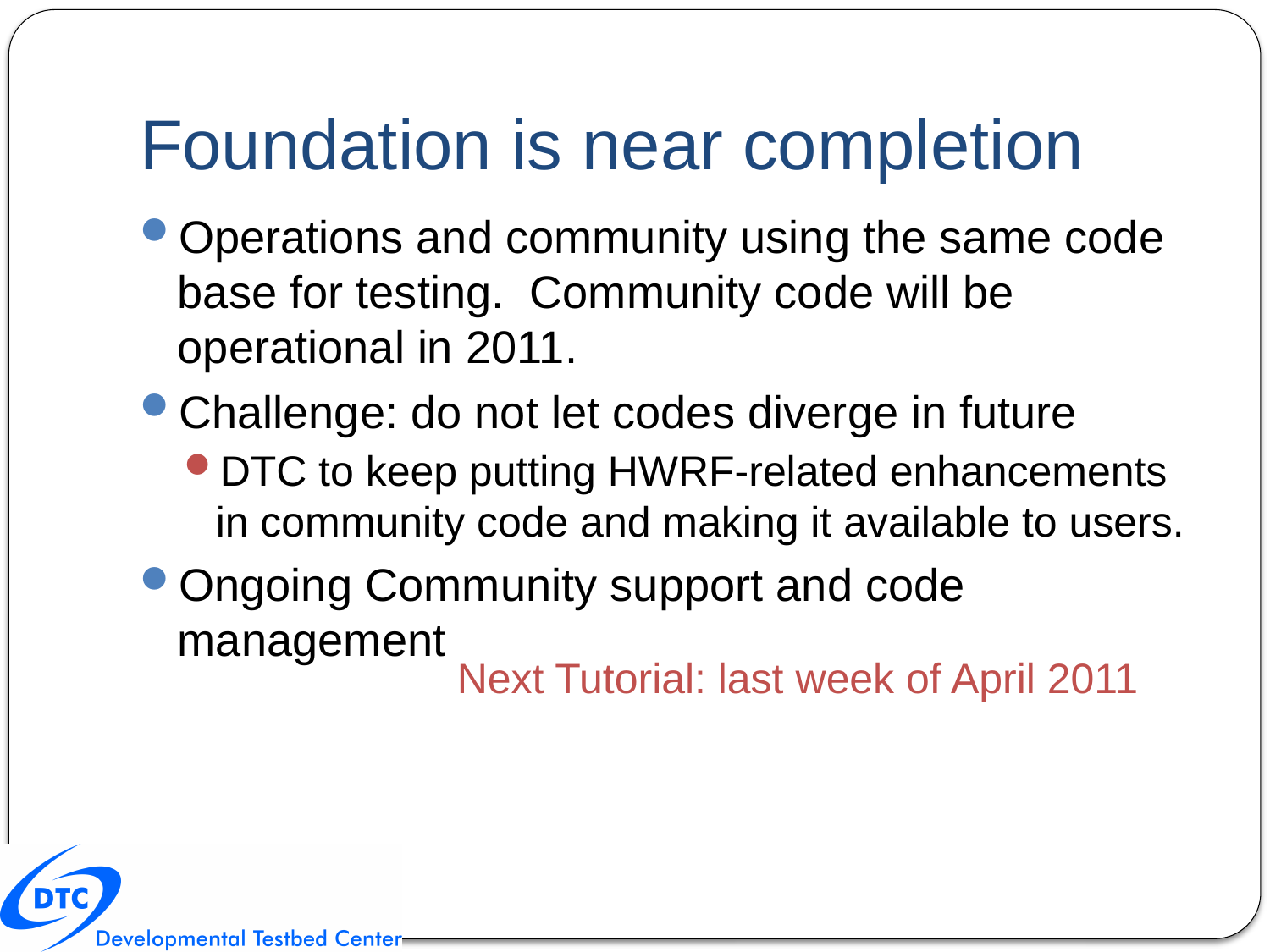

# Foundation is near completion
Operations and community using the same code base for testing.  Community code will be operational in 2011.
Challenge: do not let codes diverge in future
DTC to keep putting HWRF-related enhancements in community code and making it available to users.
Ongoing Community support and code management
Next Tutorial: last week of April 2011